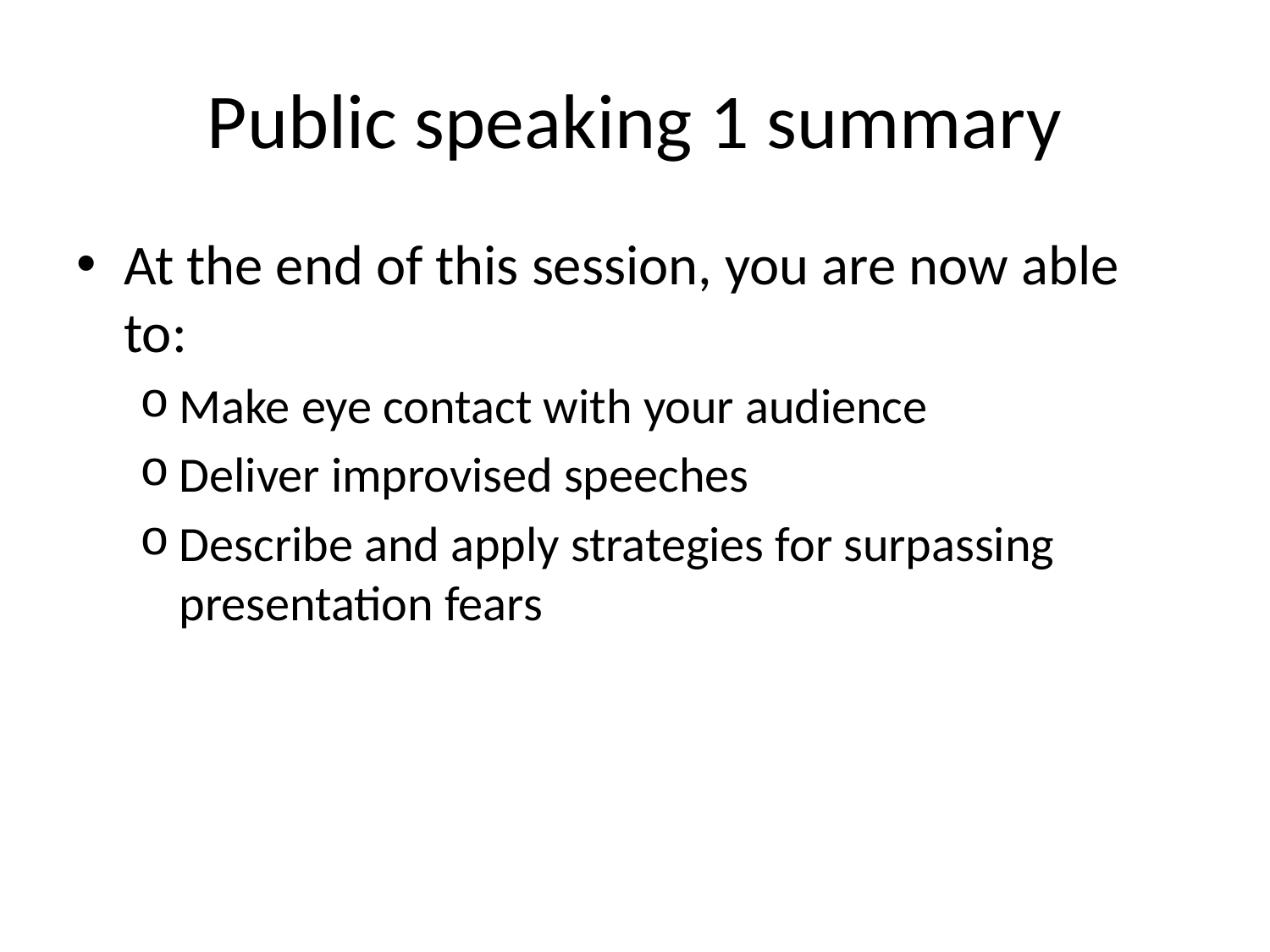

# Public speaking 1 summary
At the end of this session, you are now able to:
Make eye contact with your audience
Deliver improvised speeches
Describe and apply strategies for surpassing presentation fears